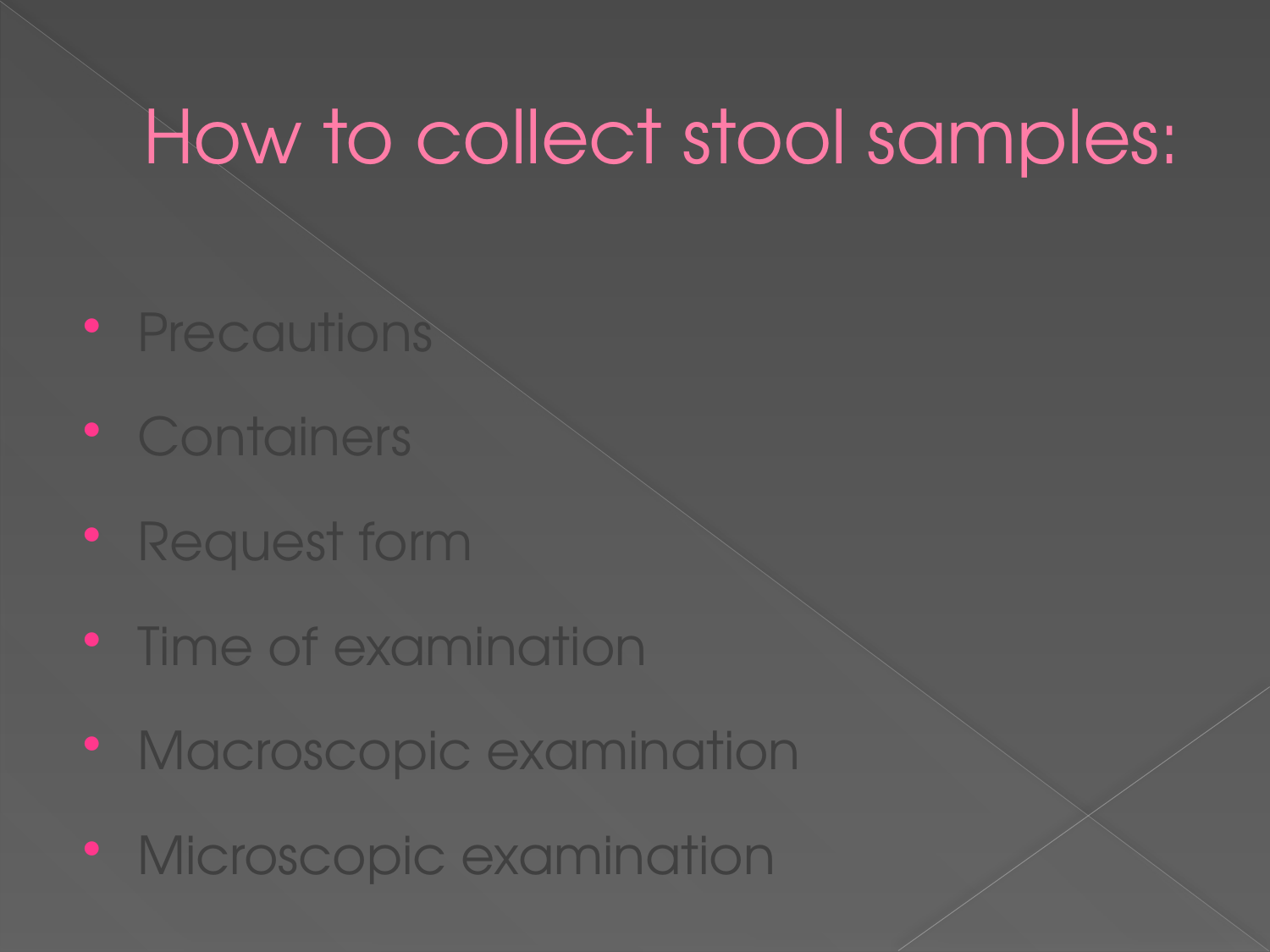

# How to collect stool samples:
Precautions
Containers
Request form
Time of examination
Macroscopic examination
Microscopic examination